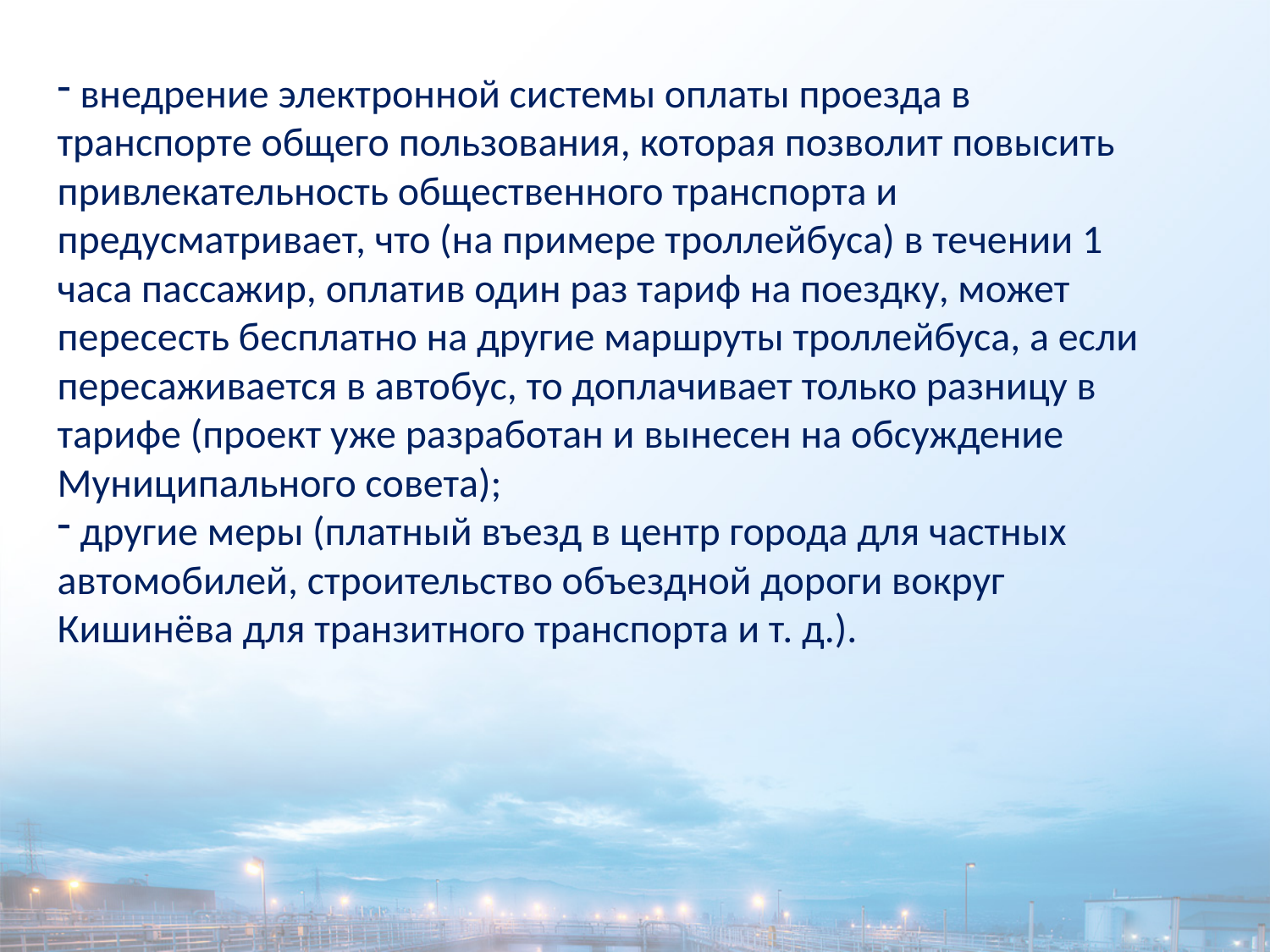

внедрение электронной системы оплаты проезда в транспорте общего пользования, которая позволит повысить привлекательность общественного транспорта и предусматривает, что (на примере троллейбуса) в течении 1 часа пассажир, оплатив один раз тариф на поездку, может пересесть бесплатно на другие маршруты троллейбуса, а если пересаживается в автобус, то доплачивает только разницу в тарифе (проект уже разработан и вынесен на обсуждение Муниципального совета);
 другие меры (платный въезд в центр города для частных автомобилей, строительство объездной дороги вокруг Кишинёва для транзитного транспорта и т. д.).